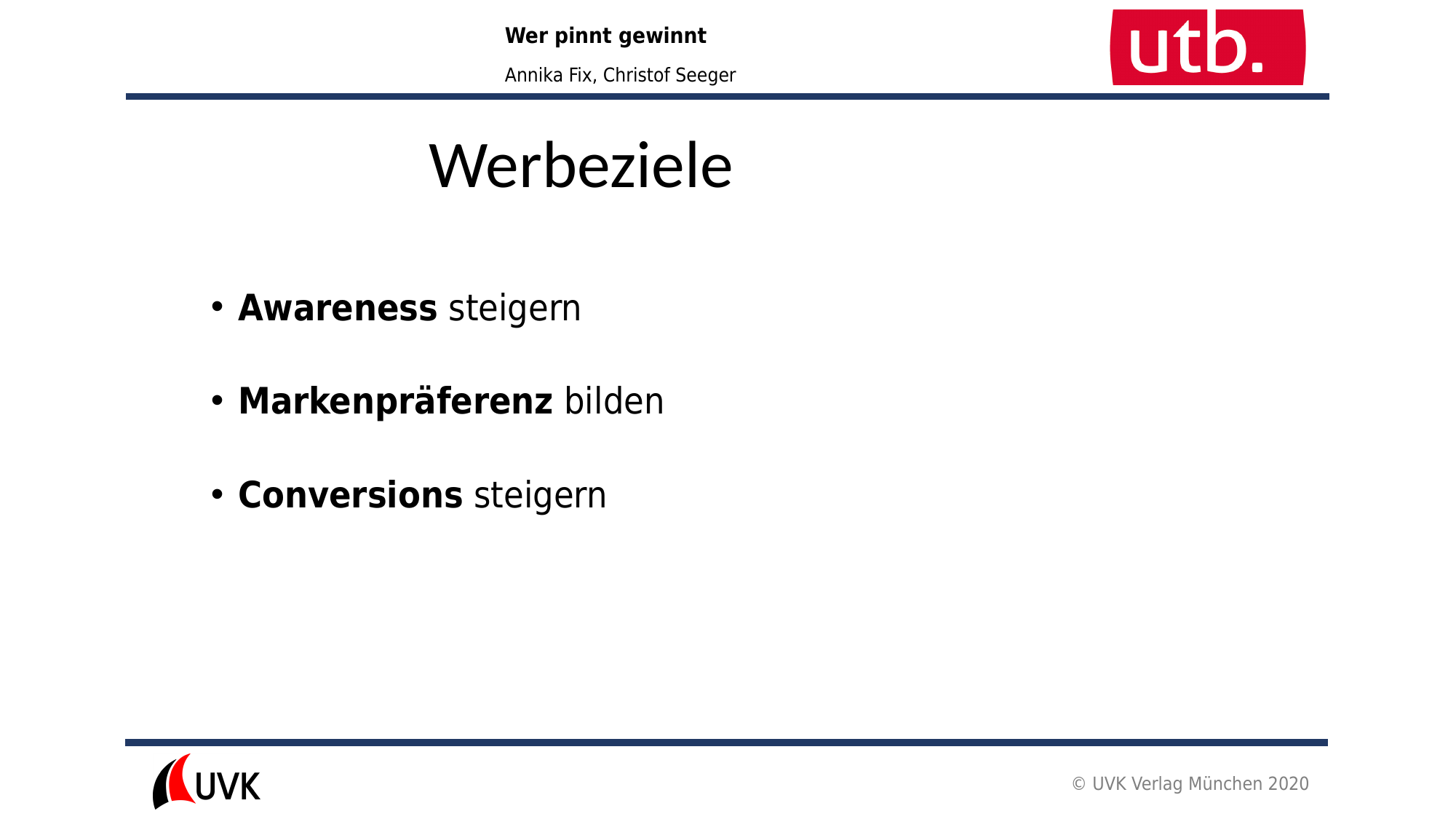

Werbeziele
Awareness steigern
Markenpräferenz bilden
Conversions steigern